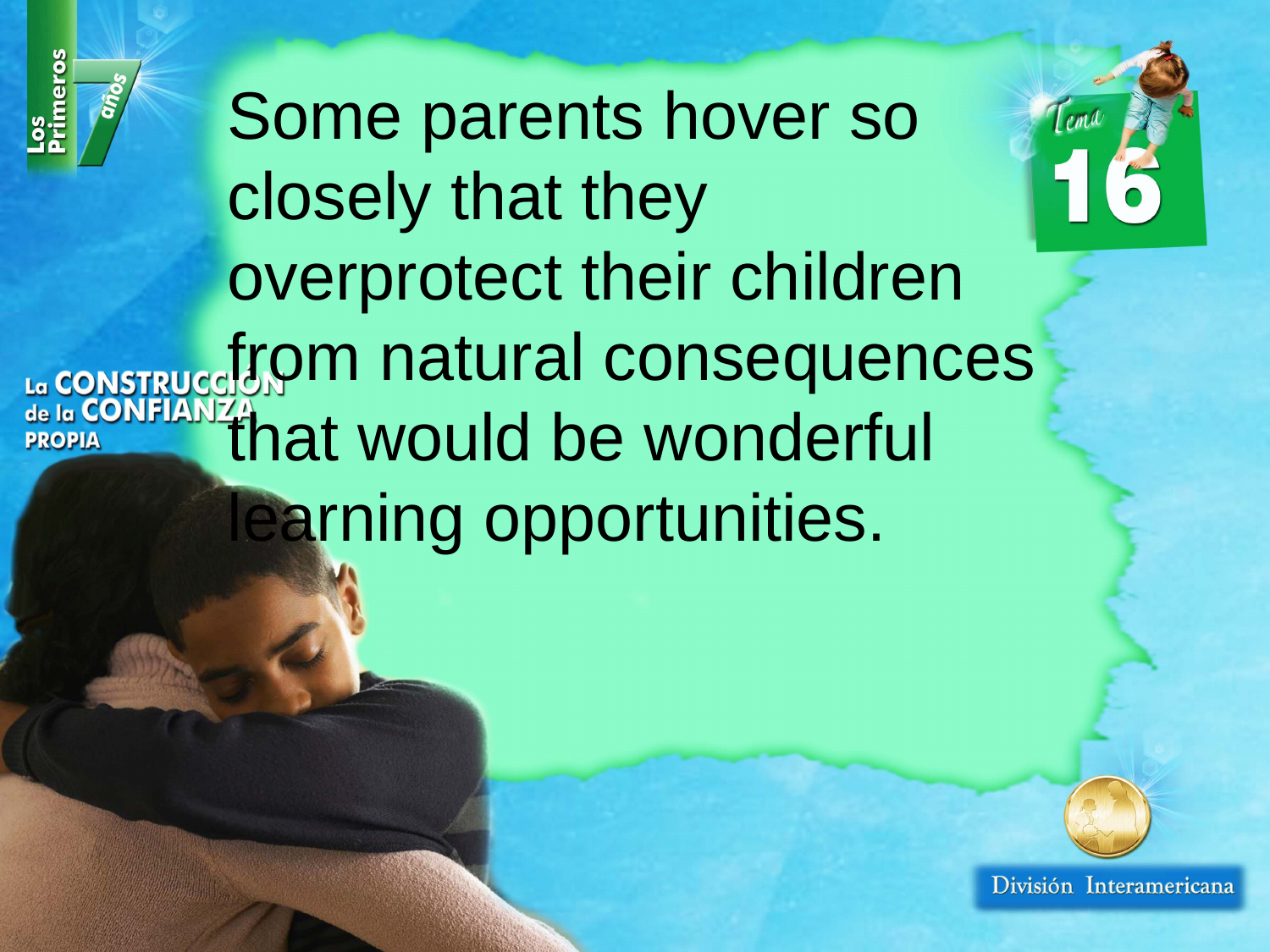

Some parents hover so closely that they overprotect their children from natural consequences that would be wonderful learning opportunities.